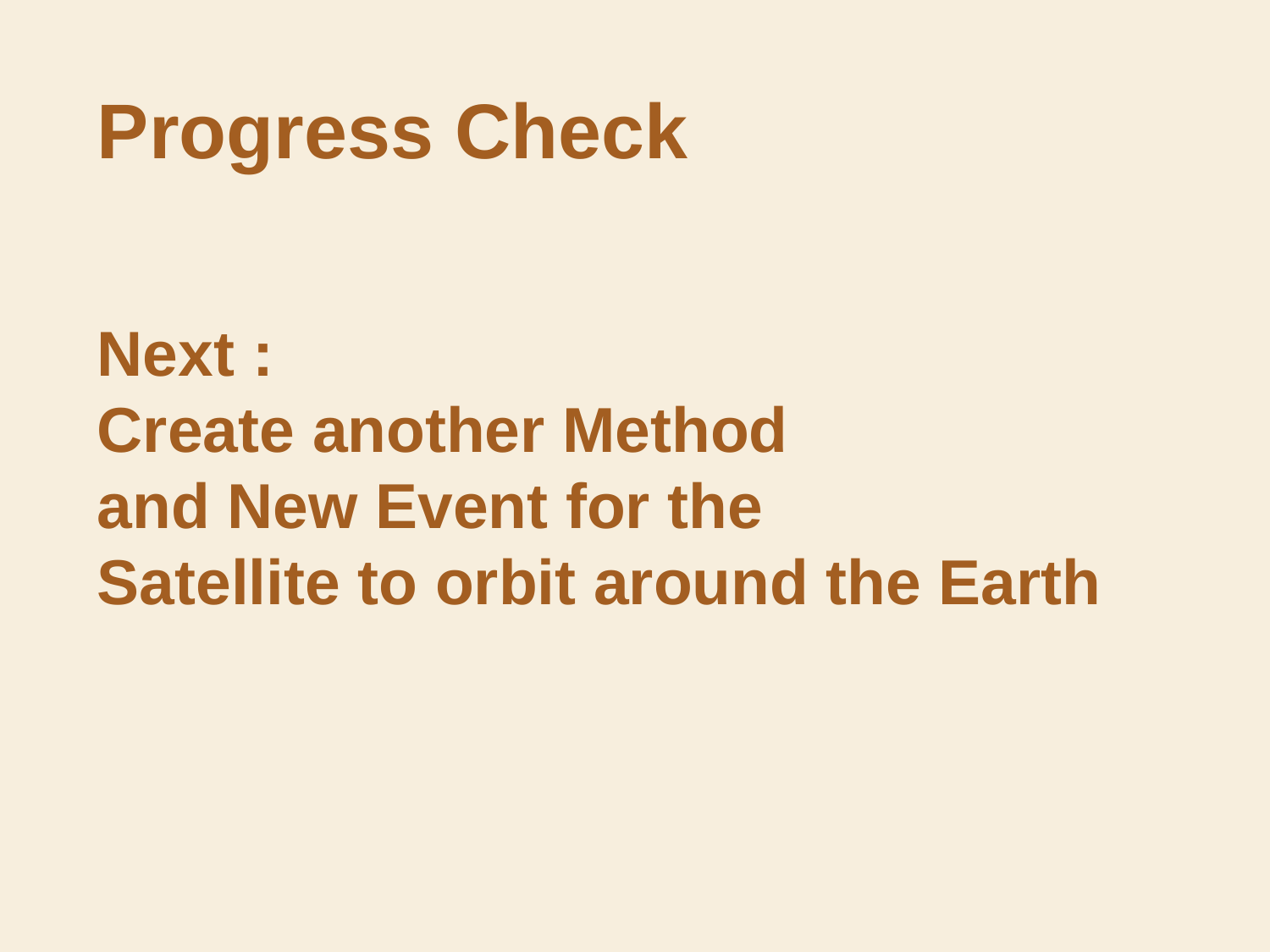

Progress Check
Next :
Create another Method
and New Event for the
Satellite to orbit around the Earth